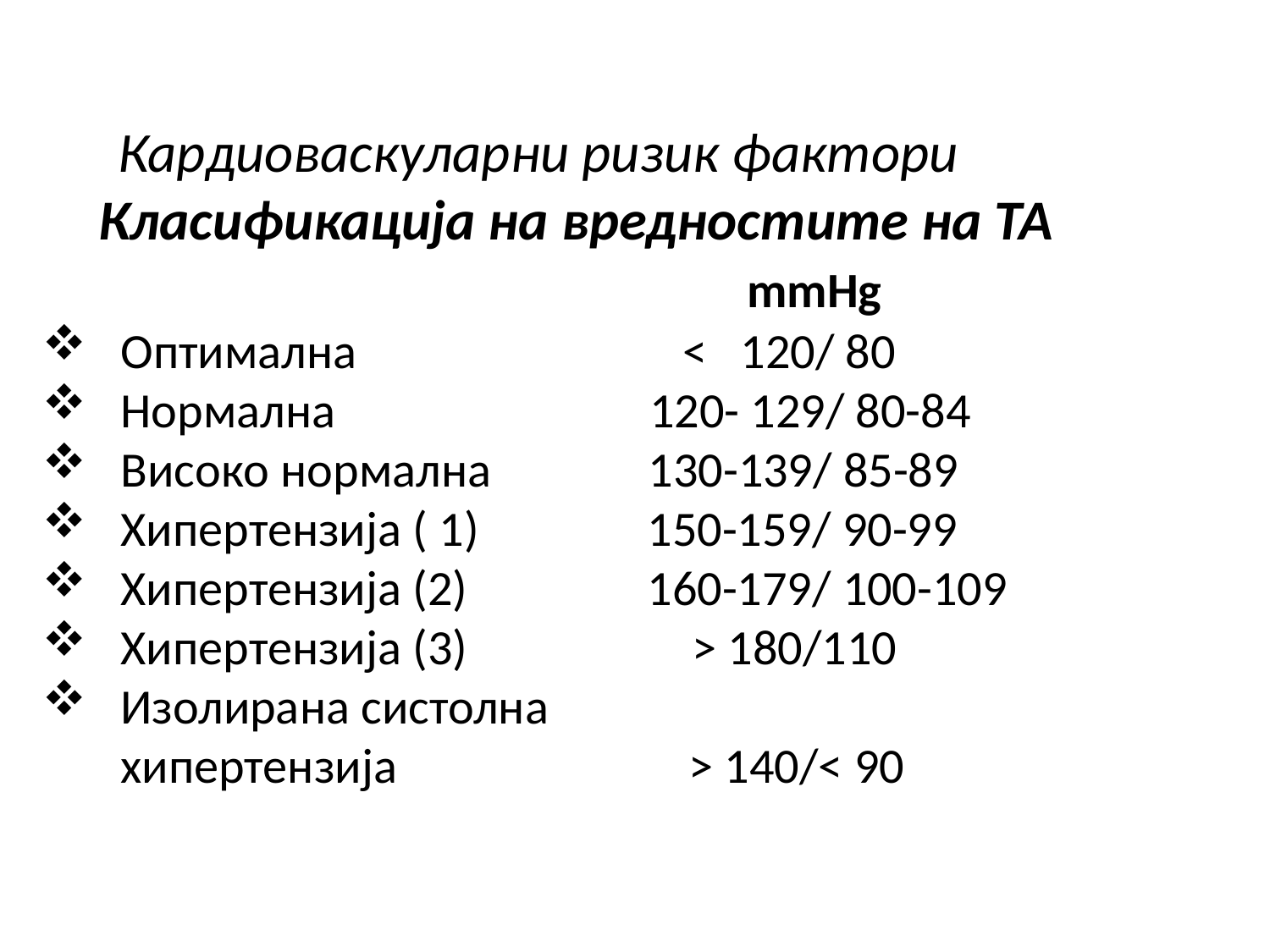

Кардиоваскулaрни ризик фактори
     Класификација на вредностите на ТА
                                             mmHg
   Оптимална                             <   120/ 80
   Нормална                            120- 129/ 80-84
   Високо нормална              130-139/ 85-89
   Хипертензија ( 1)               150-159/ 90-99
   Хипертензија (2)                160-179/ 100-109
   Хипертензија (3)                    > 180/110
   Изолирана систолна
       хипертензија                          > 140/< 90